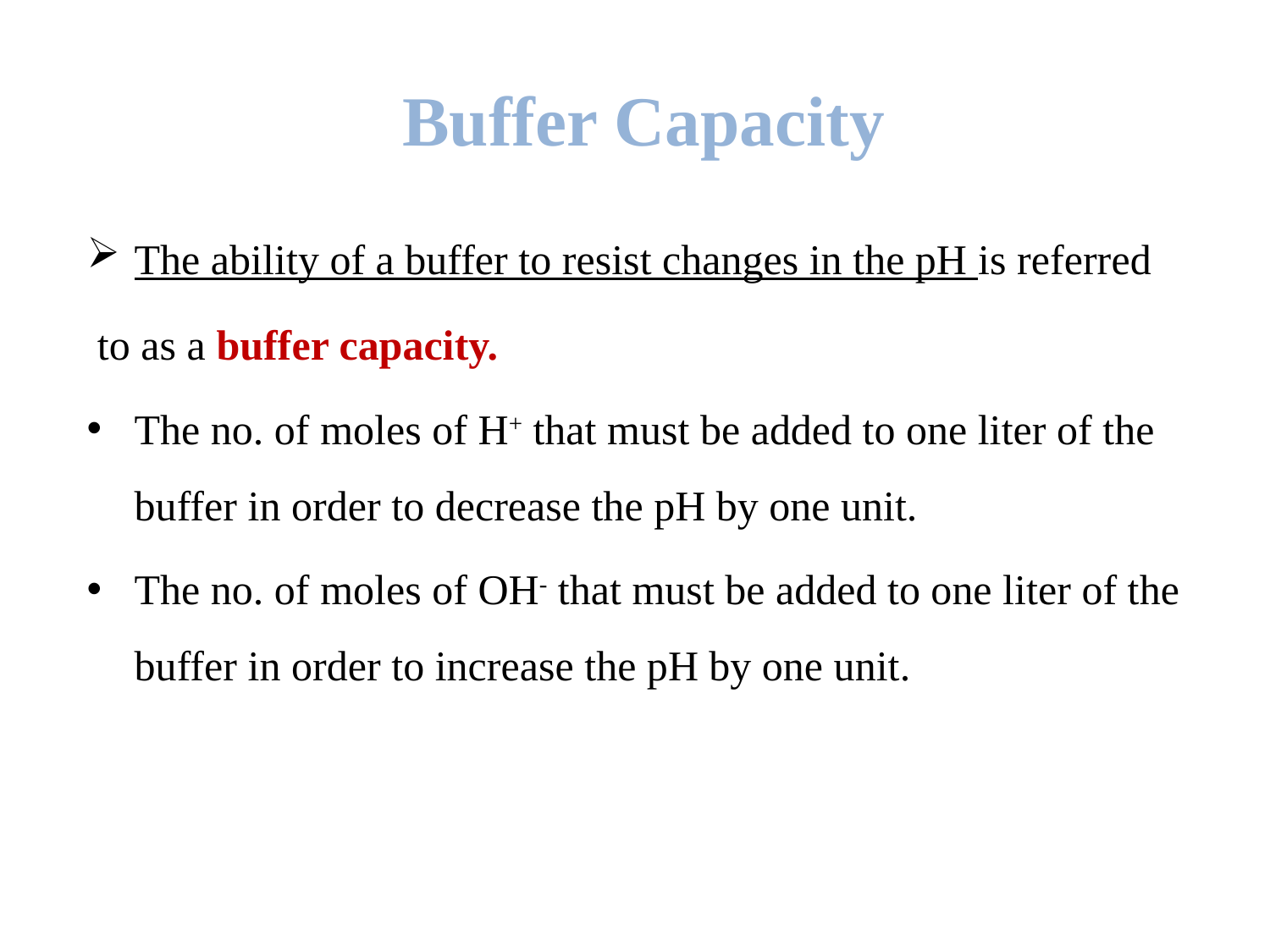

# Buffer Capacity
The ability of a buffer to resist changes in the pH is referred
 to as a buffer capacity.
The no. of moles of H+ that must be added to one liter of the buffer in order to decrease the pH by one unit.
The no. of moles of OH- that must be added to one liter of the buffer in order to increase the pH by one unit.